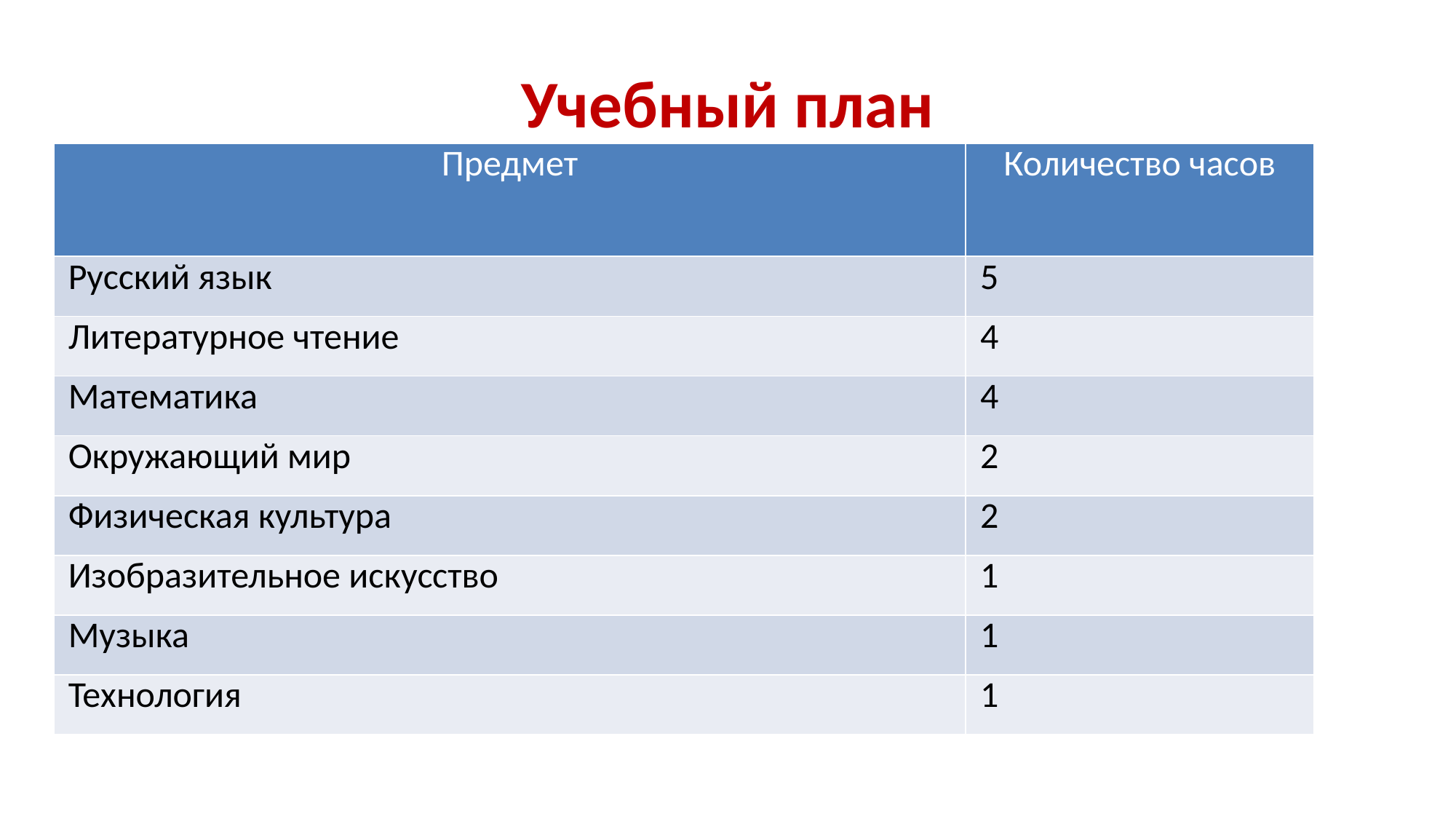

# Учебный план
| Предмет | Количество часов |
| --- | --- |
| Русский язык | 5 |
| Литературное чтение | 4 |
| Математика | 4 |
| Окружающий мир | 2 |
| Физическая культура | 2 |
| Изобразительное искусство | 1 |
| Музыка | 1 |
| Технология | 1 |